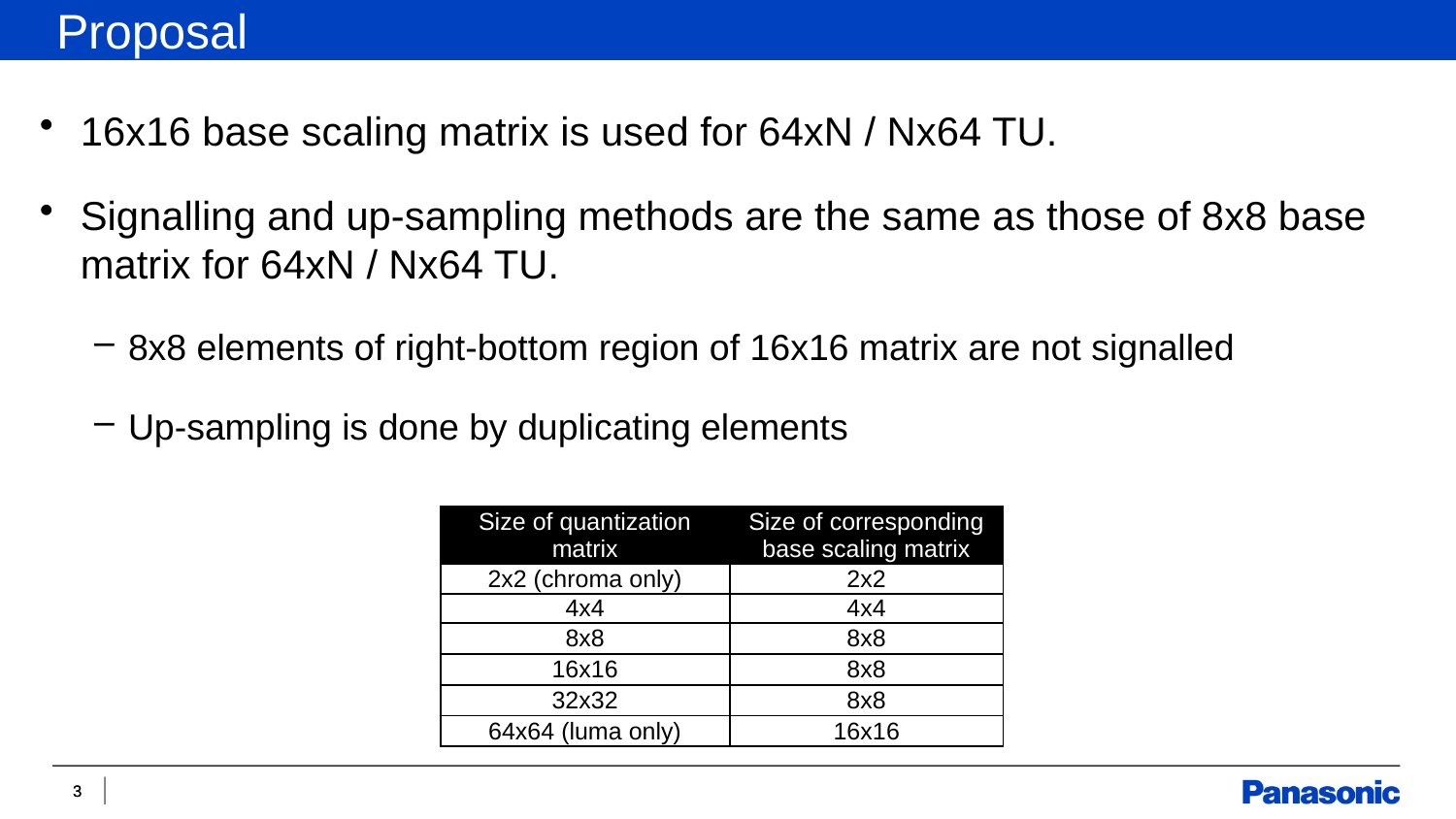

Proposal
16x16 base scaling matrix is used for 64xN / Nx64 TU.
Signalling and up-sampling methods are the same as those of 8x8 base matrix for 64xN / Nx64 TU.
8x8 elements of right-bottom region of 16x16 matrix are not signalled
Up-sampling is done by duplicating elements
| Size of quantization matrix | Size of corresponding base scaling matrix |
| --- | --- |
| 2x2 (chroma only) | 2x2 |
| 4x4 | 4x4 |
| 8x8 | 8x8 |
| 16x16 | 8x8 |
| 32x32 | 8x8 |
| 64x64 (luma only) | 16x16 |
3